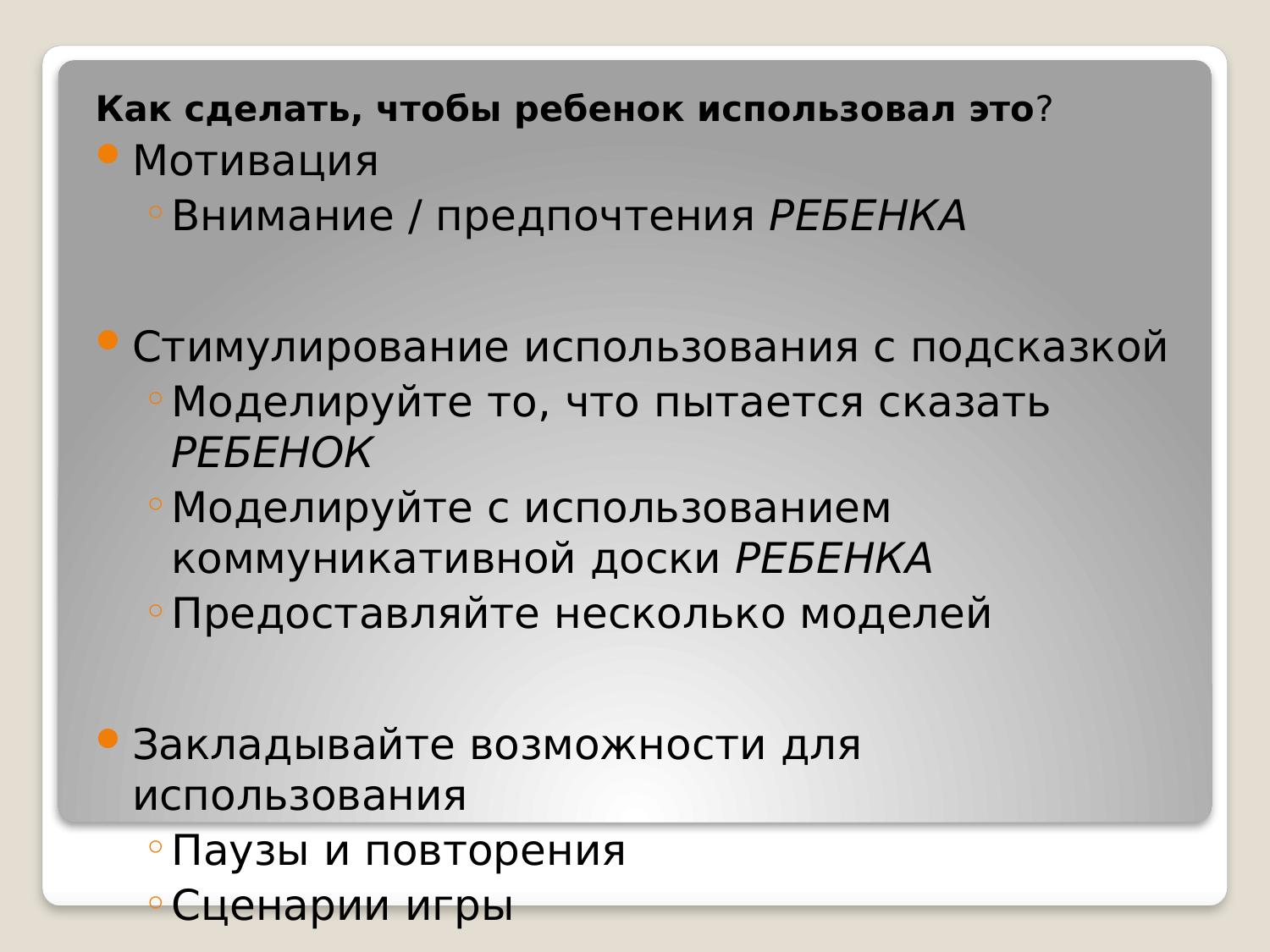

Как сделать, чтобы ребенок использовал это?
Мотивация
Внимание / предпочтения РЕБЕНКА

Стимулирование использования с подсказкой
Моделируйте то, что пытается сказать РЕБЕНОК
Моделируйте с использованием коммуникативной доски РЕБЕНКА
Предоставляйте несколько моделей

Закладывайте возможности для использования
Паузы и повторения
Сценарии игры
#